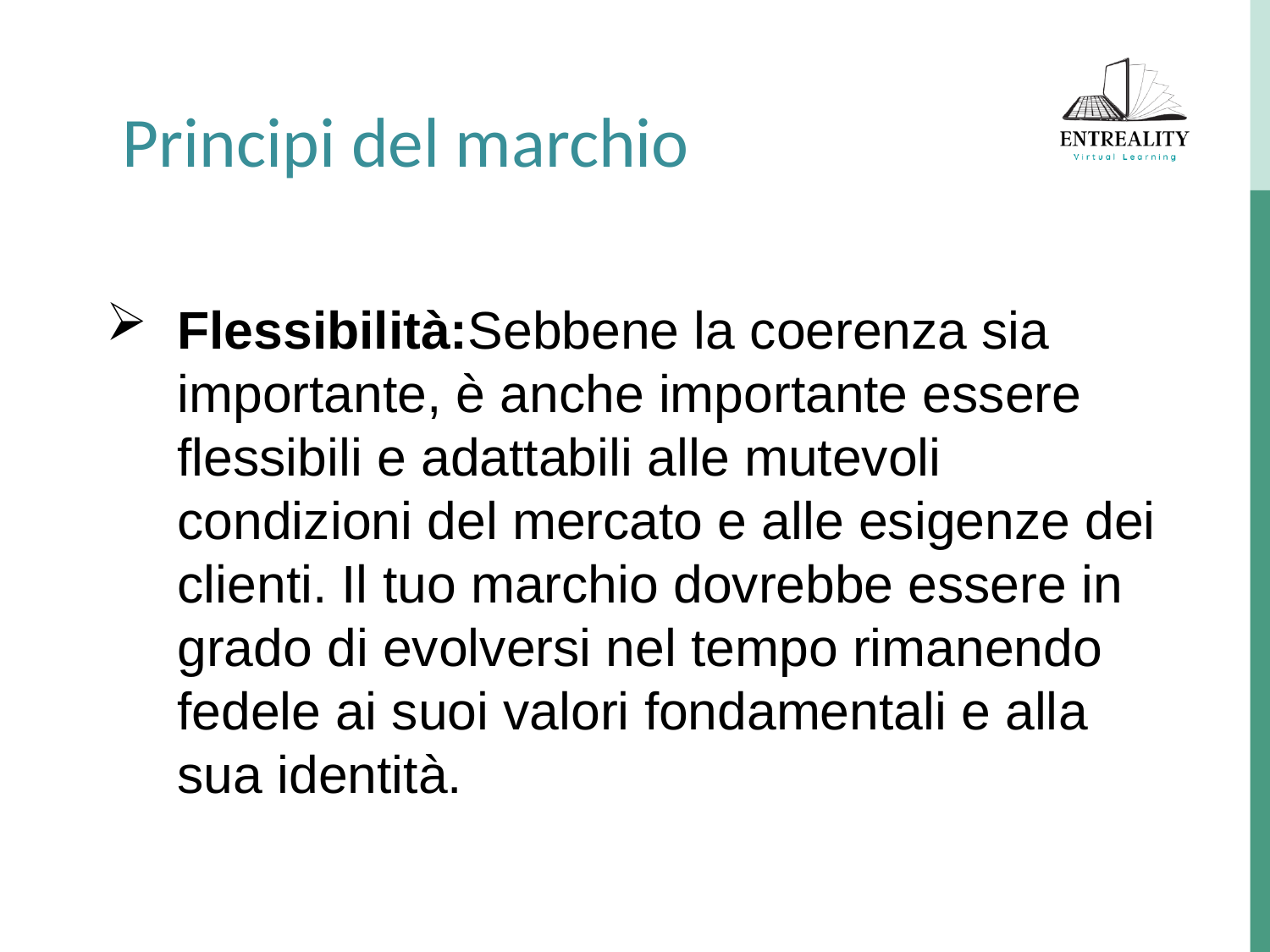

Principi del marchio
Flessibilità:Sebbene la coerenza sia importante, è anche importante essere flessibili e adattabili alle mutevoli condizioni del mercato e alle esigenze dei clienti. Il tuo marchio dovrebbe essere in grado di evolversi nel tempo rimanendo fedele ai suoi valori fondamentali e alla sua identità.